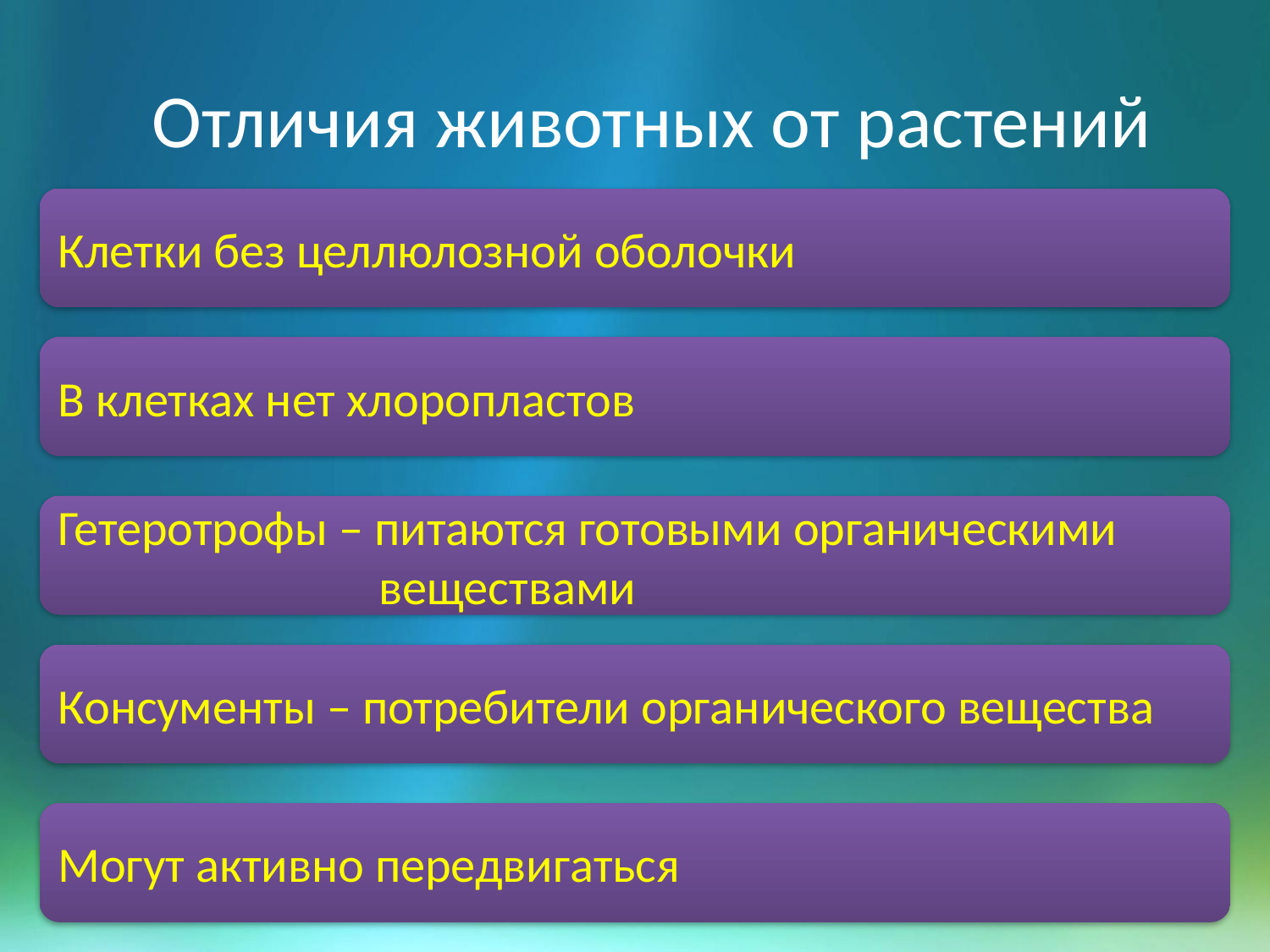

# Отличия животных от растений
Клетки без целлюлозной оболочки
В клетках нет хлоропластов
Гетеротрофы – питаются готовыми органическими 			      веществами
Консументы – потребители органического вещества
Могут активно передвигаться